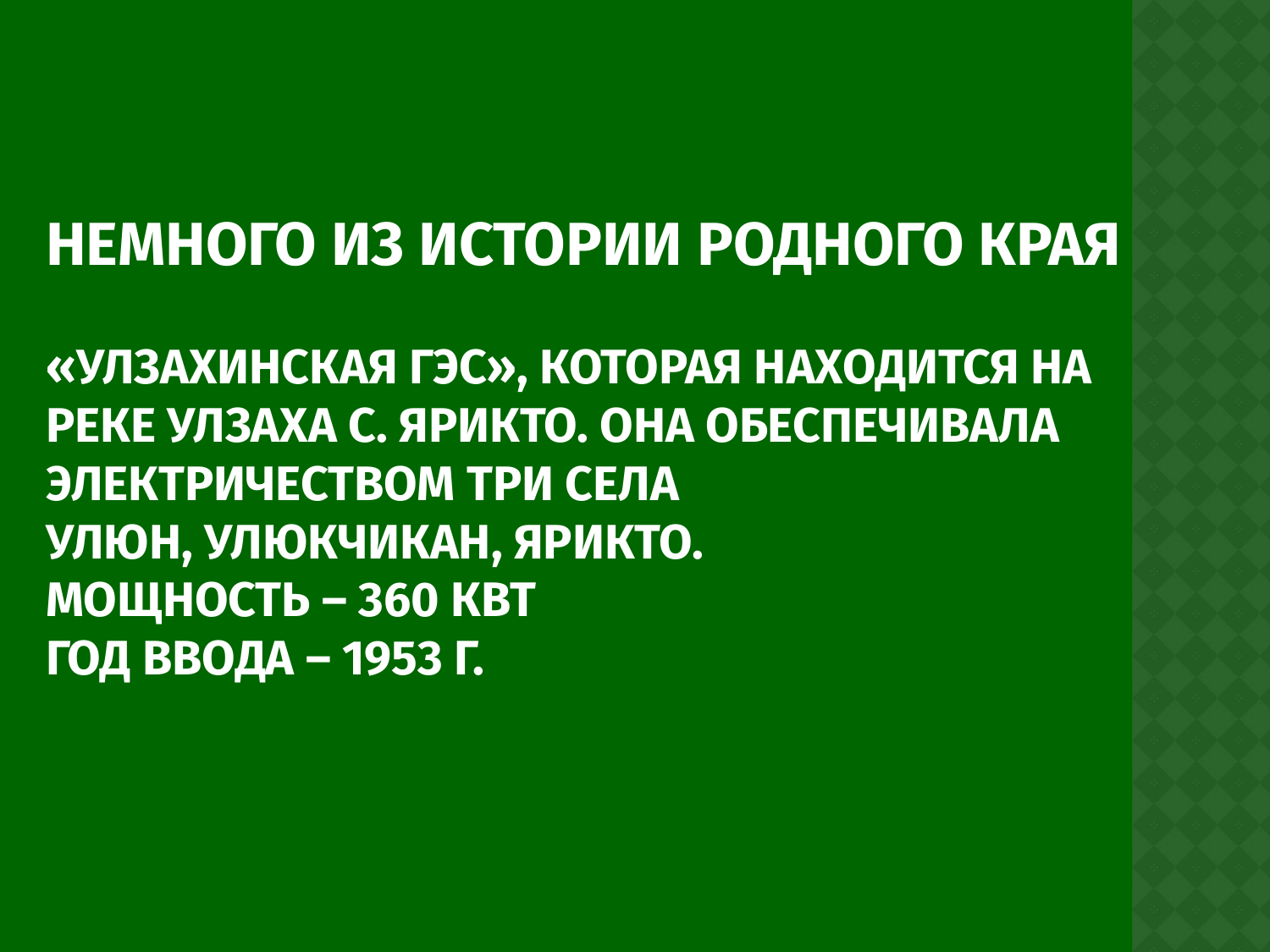

Немного из истории родного края
«Улзахинская ГЭС», которая находится на реке Улзаха с. Ярикто. Она обеспечивала электричеством три села
Улюн, Улюкчикан, Ярикто.
Мощность – 360 кВт
Год ввода – 1953 г.